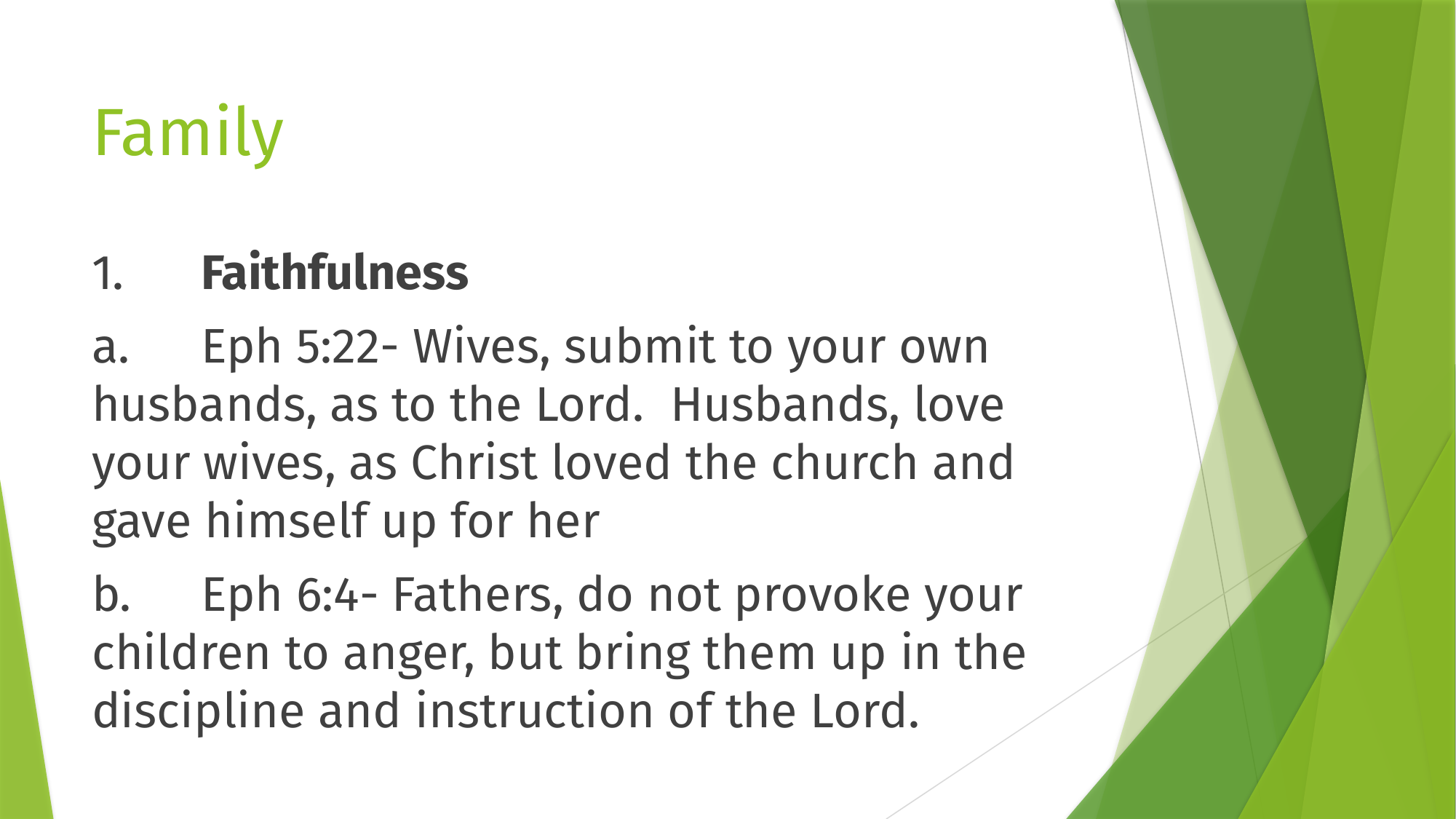

# Family
1.	Faithfulness
a.	Eph 5:22- Wives, submit to your own husbands, as to the Lord.  Husbands, love your wives, as Christ loved the church and gave himself up for her
b.	Eph 6:4- Fathers, do not provoke your children to anger, but bring them up in the discipline and instruction of the Lord.